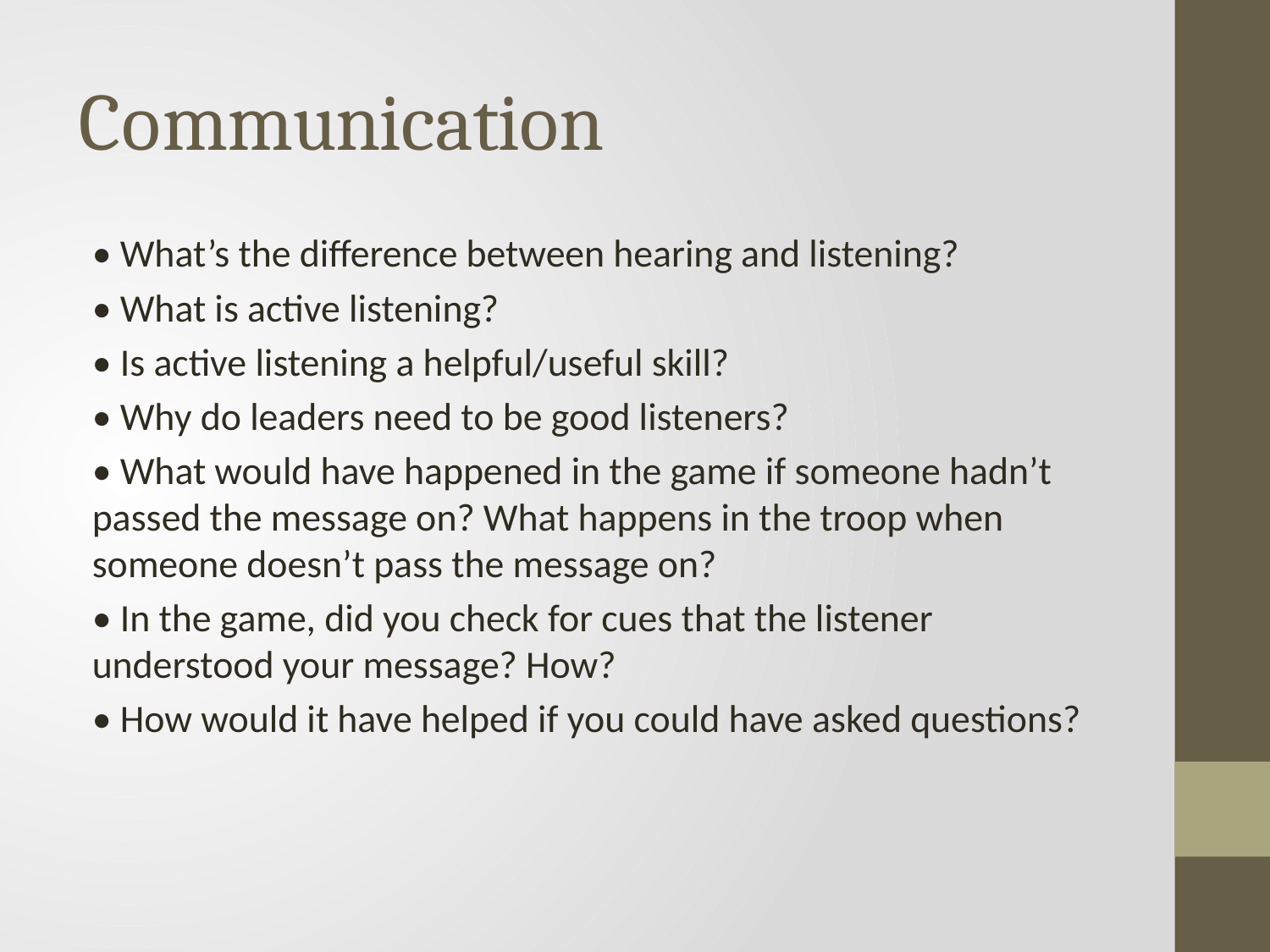

# Communication
• What’s the difference between hearing and listening?
• What is active listening?
• Is active listening a helpful/useful skill?
• Why do leaders need to be good listeners?
• What would have happened in the game if someone hadn’t passed the message on? What happens in the troop when someone doesn’t pass the message on?
• In the game, did you check for cues that the listener understood your message? How?
• How would it have helped if you could have asked questions?